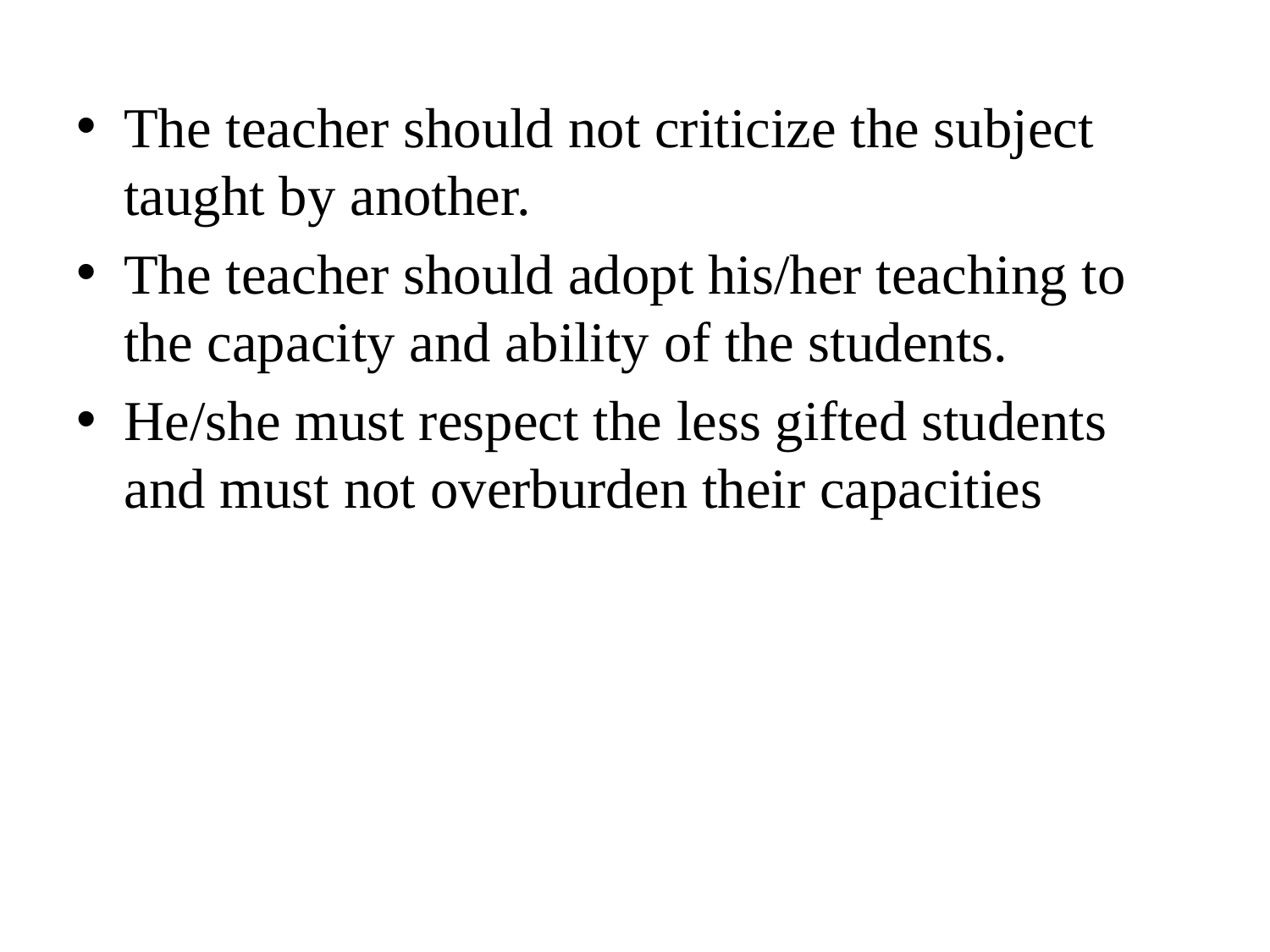

The teacher should not criticize the subject taught by another.
The teacher should adopt his/her teaching to the capacity and ability of the students.
He/she must respect the less gifted students and must not overburden their capacities